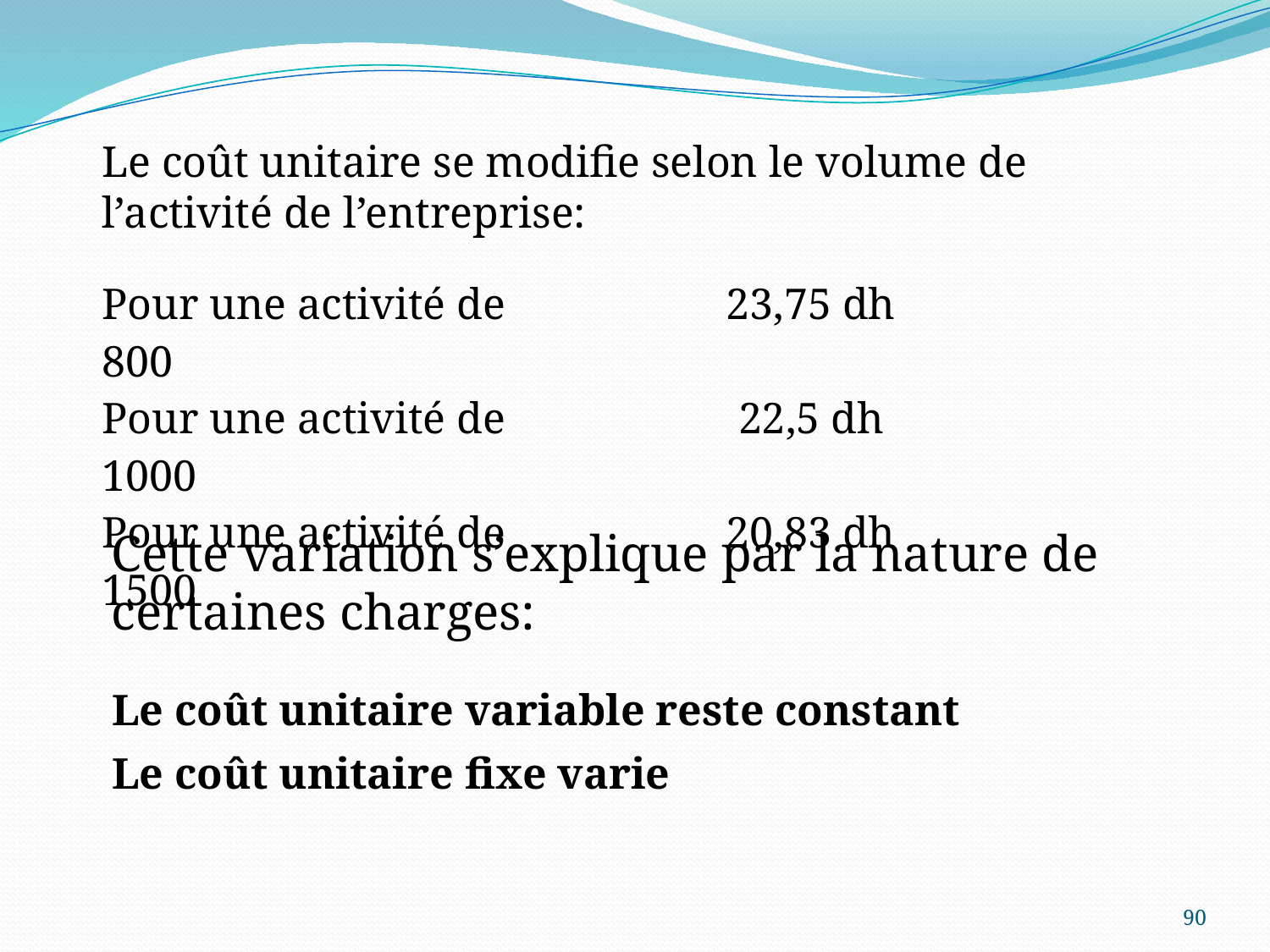

Le coût unitaire se modifie selon le volume de l’activité de l’entreprise:
| Pour une activité de 800 | 23,75 dh |
| --- | --- |
| Pour une activité de 1000 | 22,5 dh |
| Pour une activité de 1500 | 20,83 dh |
Cette variation s’explique par la nature de certaines charges:
| Le coût unitaire variable reste constant |
| --- |
| Le coût unitaire fixe varie |
90